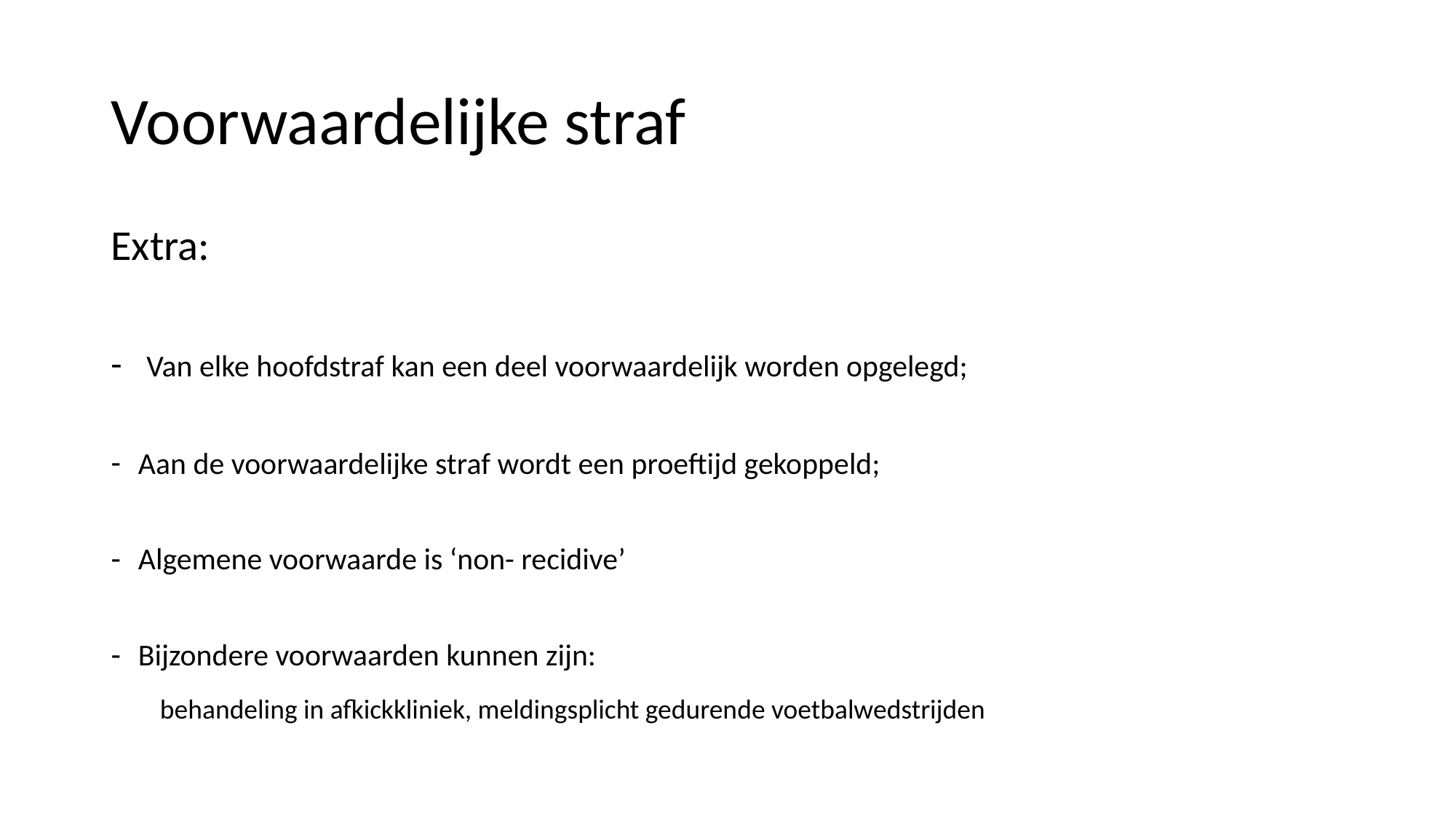

# Voorwaardelijke straf
Extra:

-   Van elke hoofdstraf kan een deel voorwaardelijk worden opgelegd;

Aan de voorwaardelijke straf wordt een proeftijd gekoppeld;

Algemene voorwaarde is ‘non- recidive’

Bijzondere voorwaarden kunnen zijn:
      behandeling in afkickkliniek, meldingsplicht gedurende voetbalwedstrijden